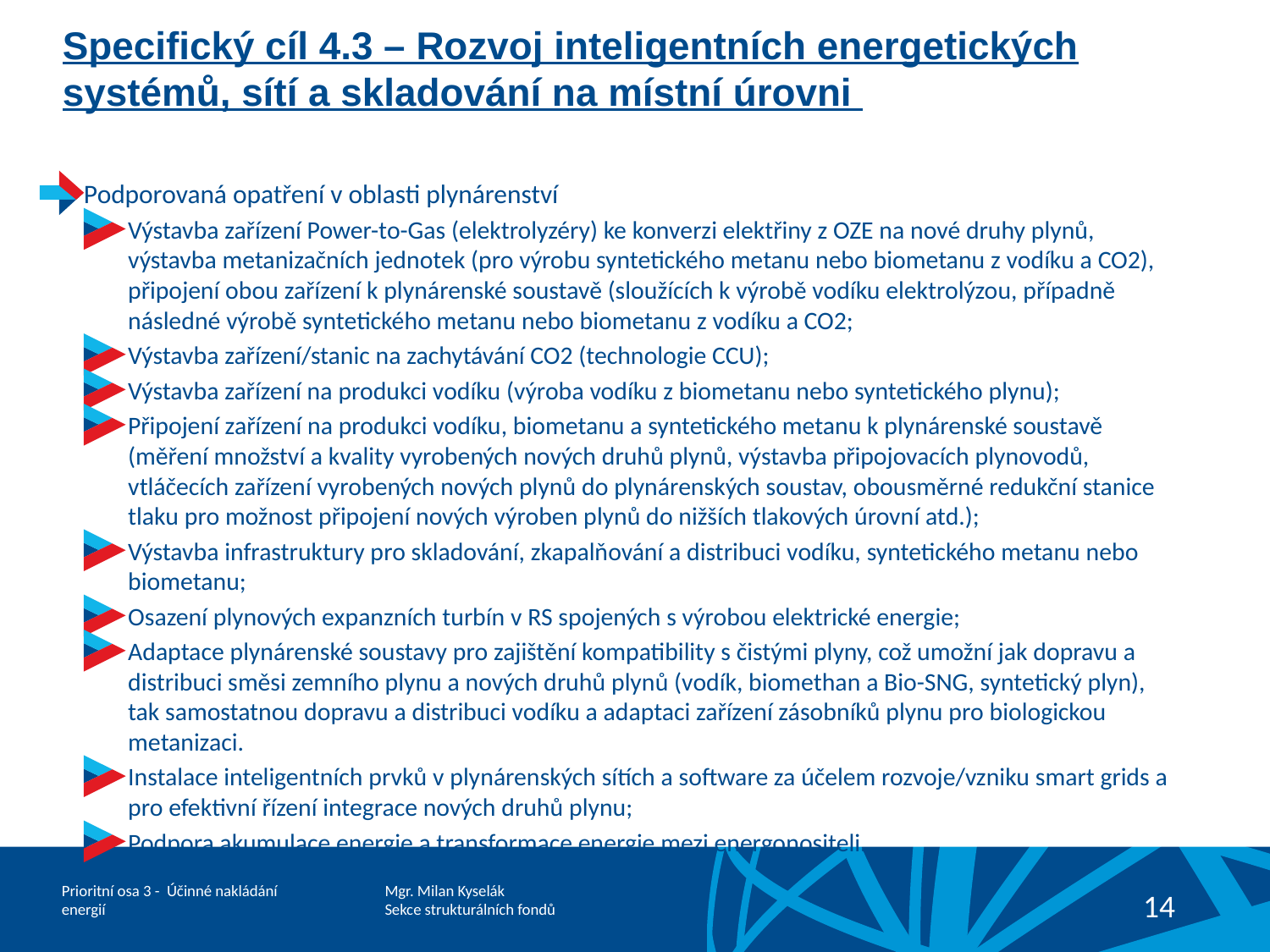

Podporovaná opatření v oblasti plynárenství
Výstavba zařízení Power-to-Gas (elektrolyzéry) ke konverzi elektřiny z OZE na nové druhy plynů, výstavba metanizačních jednotek (pro výrobu syntetického metanu nebo biometanu z vodíku a CO2), připojení obou zařízení k plynárenské soustavě (sloužících k výrobě vodíku elektrolýzou, případně následné výrobě syntetického metanu nebo biometanu z vodíku a CO2;
Výstavba zařízení/stanic na zachytávání CO2 (technologie CCU);
Výstavba zařízení na produkci vodíku (výroba vodíku z biometanu nebo syntetického plynu);
Připojení zařízení na produkci vodíku, biometanu a syntetického metanu k plynárenské soustavě (měření množství a kvality vyrobených nových druhů plynů, výstavba připojovacích plynovodů, vtláčecích zařízení vyrobených nových plynů do plynárenských soustav, obousměrné redukční stanice tlaku pro možnost připojení nových výroben plynů do nižších tlakových úrovní atd.);
Výstavba infrastruktury pro skladování, zkapalňování a distribuci vodíku, syntetického metanu nebo biometanu;
Osazení plynových expanzních turbín v RS spojených s výrobou elektrické energie;
Adaptace plynárenské soustavy pro zajištění kompatibility s čistými plyny, což umožní jak dopravu a distribuci směsi zemního plynu a nových druhů plynů (vodík, biomethan a Bio-SNG, syntetický plyn), tak samostatnou dopravu a distribuci vodíku a adaptaci zařízení zásobníků plynu pro biologickou metanizaci.
Instalace inteligentních prvků v plynárenských sítích a software za účelem rozvoje/vzniku smart grids a pro efektivní řízení integrace nových druhů plynu;
Podpora akumulace energie a transformace energie mezi energonositeli.
# Specifický cíl 4.3 – Rozvoj inteligentních energetických systémů, sítí a skladování na místní úrovni